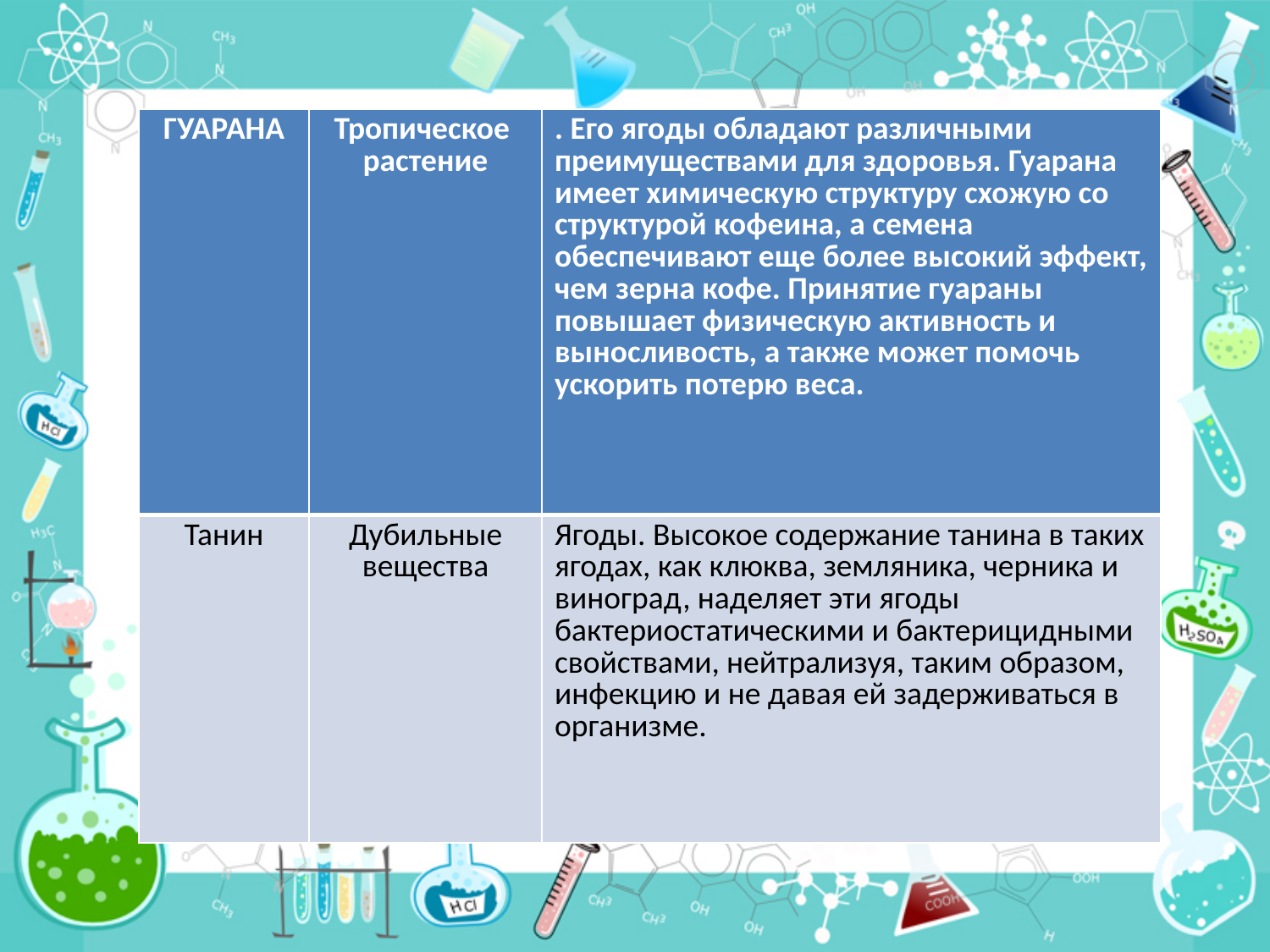

| ГУАРАНА | Тропическое растение | . Его ягоды обладают различными преимуществами для здоровья. Гуарана имеет химическую структуру схожую со структурой кофеина, а семена обеспечивают еще более высокий эффект, чем зерна кофе. Принятие гуараны повышает физическую активность и выносливость, а также может помочь ускорить потерю веса. |
| --- | --- | --- |
| Танин | Дубильные вещества | Ягоды. Высокое содержание танина в таких ягодах, как клюква, земляника, черника и виноград, наделяет эти ягоды бактериостатическими и бактерицидными свойствами, нейтрализуя, таким образом, инфекцию и не давая ей задерживаться в организме. |